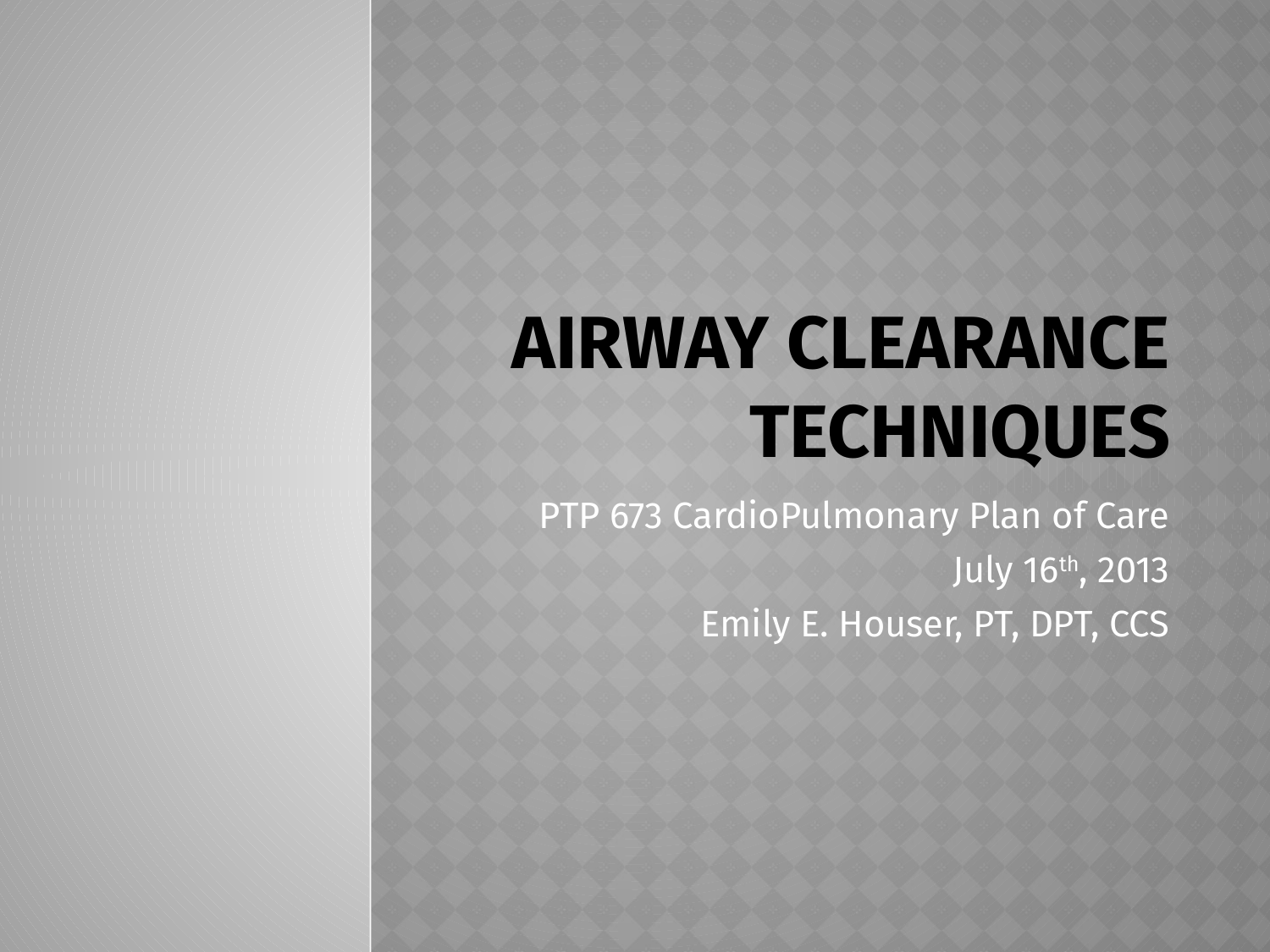

# Airway Clearance Techniques
PTP 673 CardioPulmonary Plan of Care
July 16th, 2013
Emily E. Houser, PT, DPT, CCS